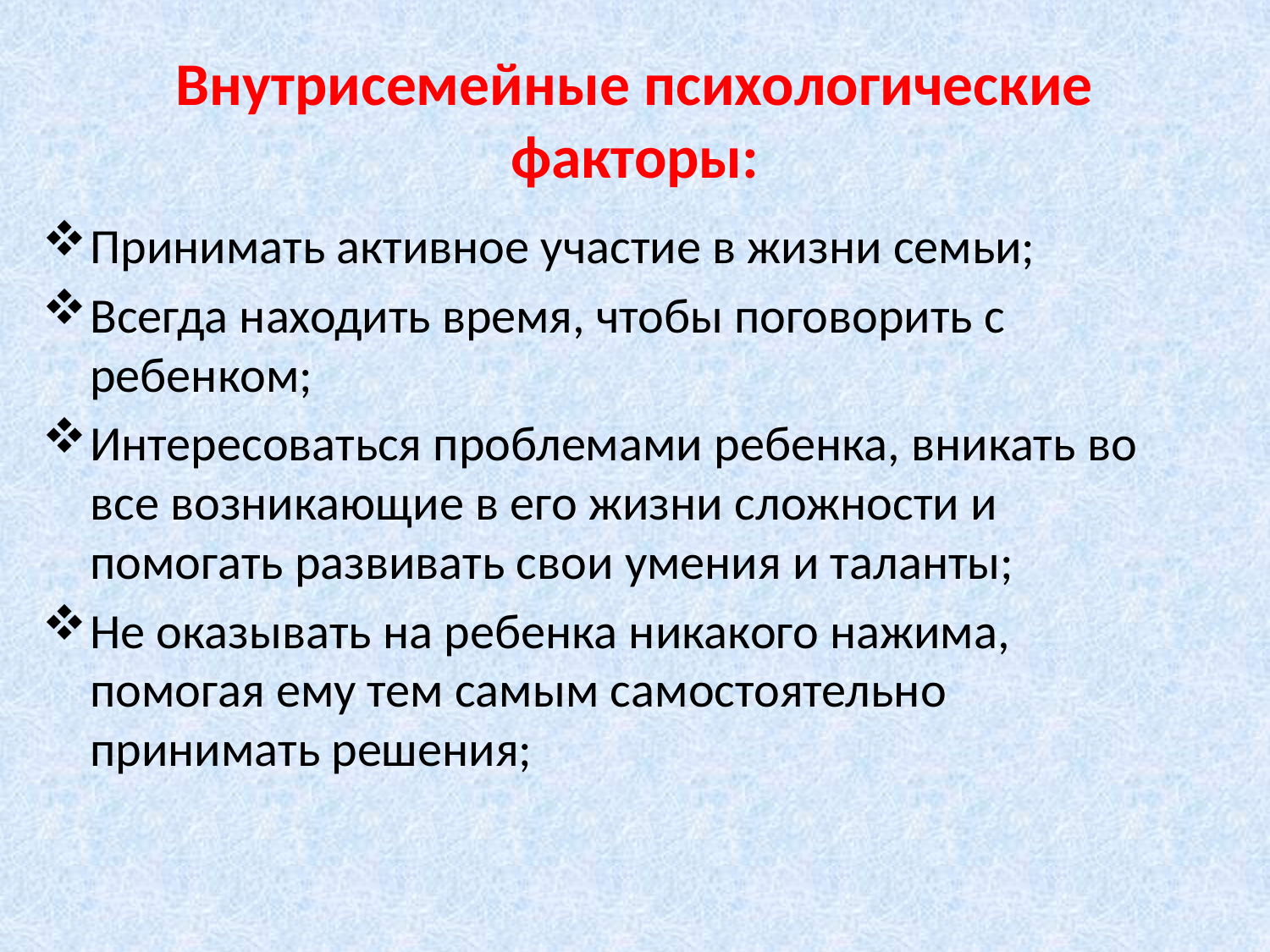

# Внутрисемейные психологические факторы:
Принимать активное участие в жизни семьи;
Всегда находить время, чтобы поговорить с ребенком;
Интересоваться проблемами ребенка, вникать во все возникающие в его жизни сложности и помогать развивать свои умения и таланты;
Не оказывать на ребенка никакого нажима, помогая ему тем самым самостоятельно принимать решения;